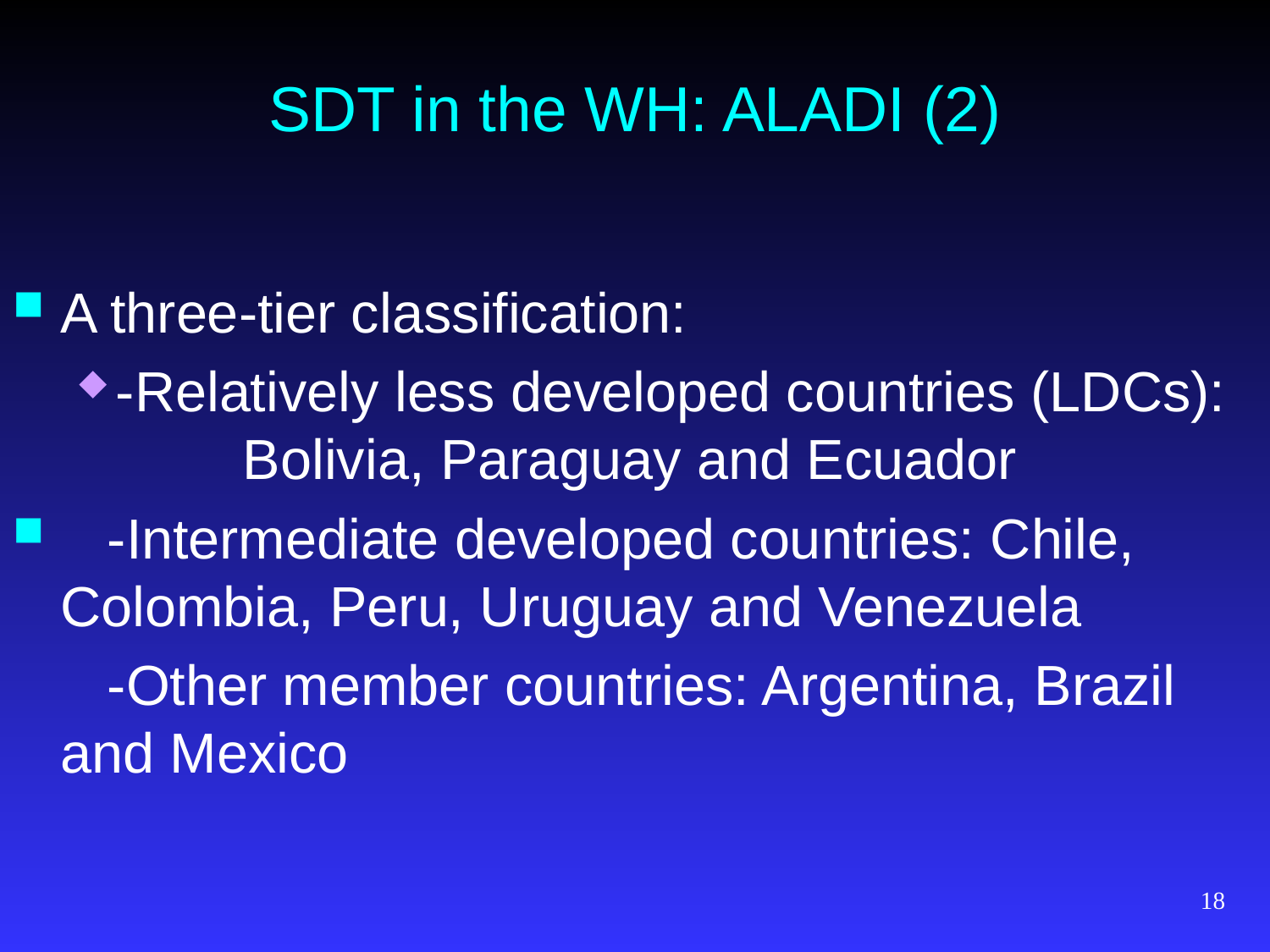

# SDT in the WH: ALADI (2)
A three-tier classification:
-Relatively less developed countries (LDCs): 	Bolivia, Paraguay and Ecuador
   -Intermediate developed countries: Chile, 	Colombia, Peru, Uruguay and Venezuela
	   -Other member countries: Argentina, Brazil 	and Mexico
18